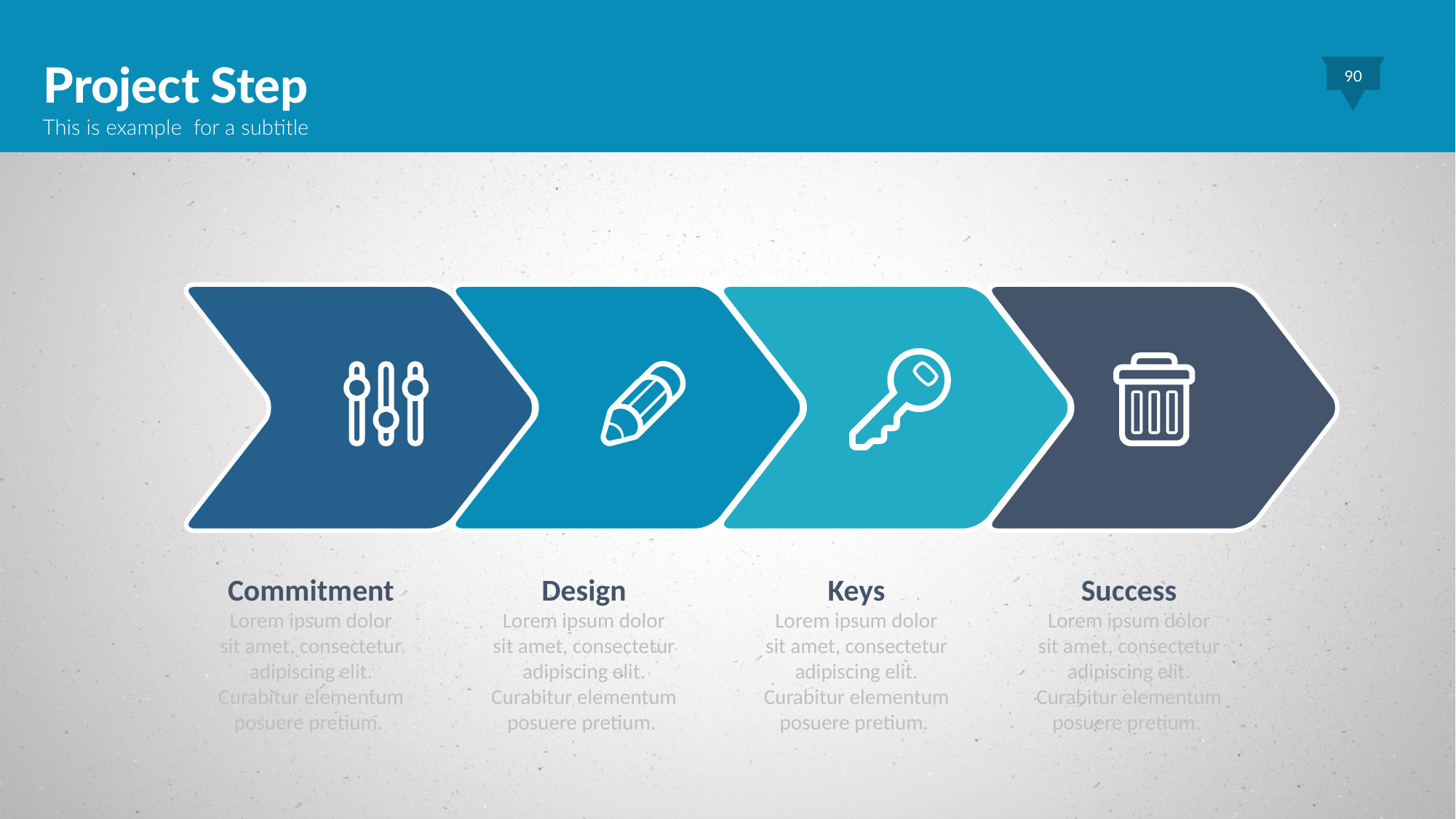

Project Step
This is example  for a subtitle

90

Commitment
Lorem ipsum dolor sit amet, consectetur adipiscing elit. Curabitur elementum posuere pretium.
Design
Lorem ipsum dolor sit amet, consectetur adipiscing elit. Curabitur elementum posuere pretium.
Keys
Lorem ipsum dolor sit amet, consectetur adipiscing elit. Curabitur elementum posuere pretium.
Success
Lorem ipsum dolor sit amet, consectetur adipiscing elit. Curabitur elementum posuere pretium.